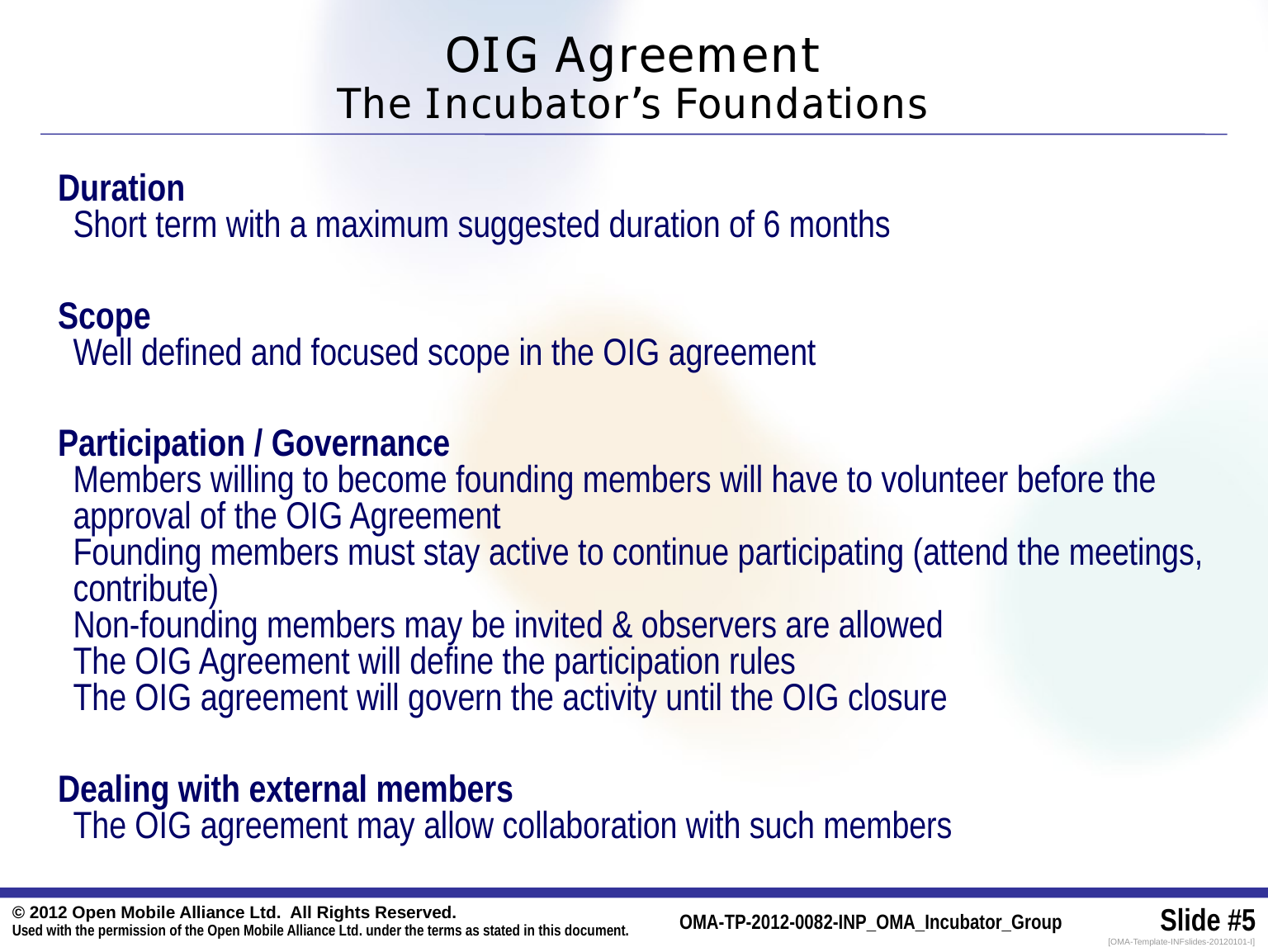

# OIG Agreement The Incubator’s Foundations
Duration
Short term with a maximum suggested duration of 6 months

Scope
Well defined and focused scope in the OIG agreement

Participation / Governance
Members willing to become founding members will have to volunteer before the approval of the OIG Agreement
Founding members must stay active to continue participating (attend the meetings, contribute)
Non-founding members may be invited & observers are allowed
The OIG Agreement will define the participation rules
The OIG agreement will govern the activity until the OIG closure

Dealing with external members
The OIG agreement may allow collaboration with such members